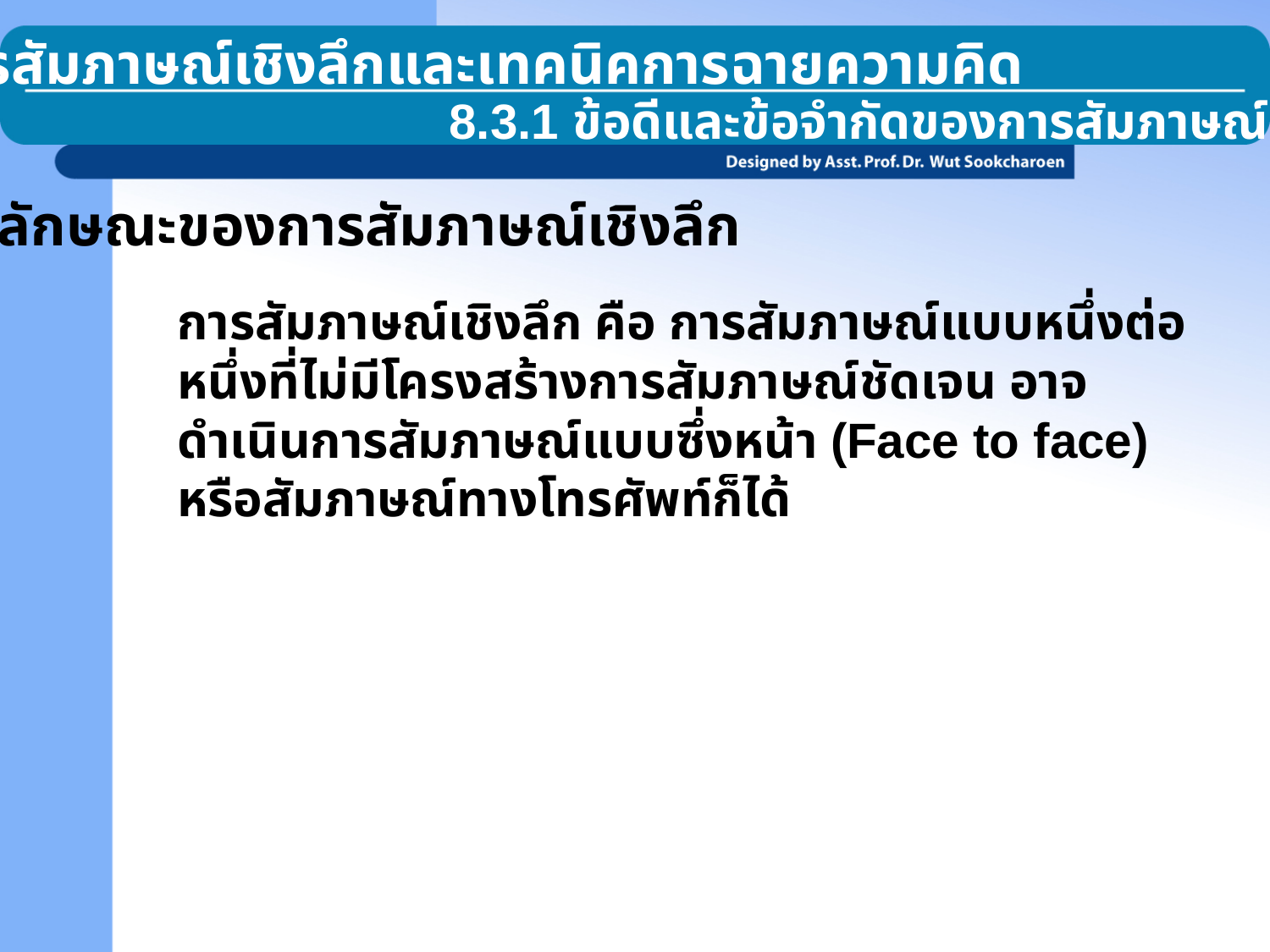

8.3 การสัมภาษณ์เชิงลึกและเทคนิคการฉายความคิด
8.3.1 ข้อดีและข้อจำกัดของการสัมภาษณ์เชิงลึก
ลักษณะของการสัมภาษณ์เชิงลึก
การสัมภาษณ์เชิงลึก คือ การสัมภาษณ์แบบหนึ่งต่อหนึ่งที่ไม่มีโครงสร้างการสัมภาษณ์ชัดเจน อาจดำเนินการสัมภาษณ์แบบซึ่งหน้า (Face to face) หรือสัมภาษณ์ทางโทรศัพท์ก็ได้